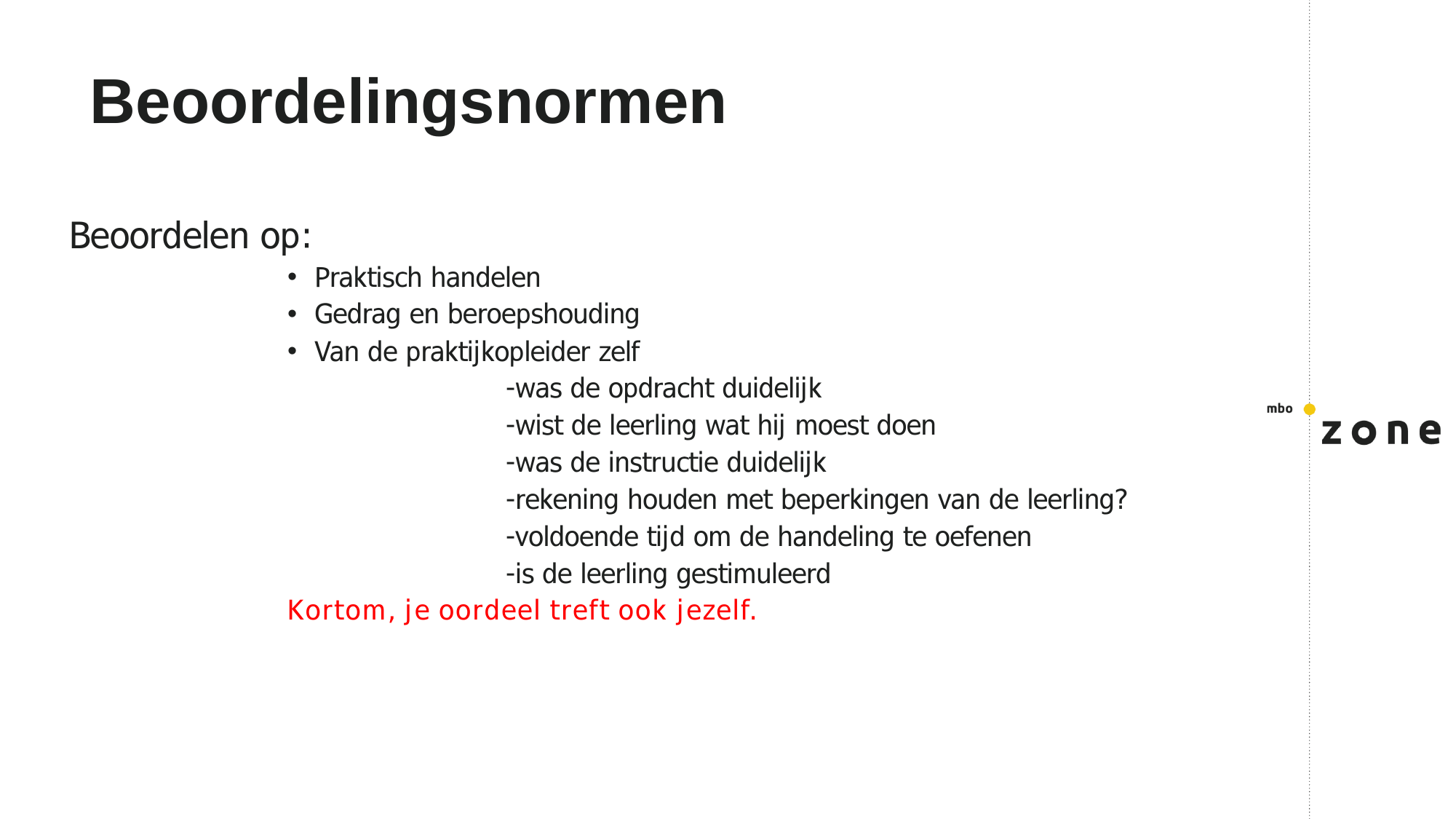

# Beoordelingsnormen

Beoordelen op:
Praktisch handelen
Gedrag en beroepshouding
Van de praktijkopleider zelf
		-was de opdracht duidelijk
		-wist de leerling wat hij moest doen
		-was de instructie duidelijk
		-rekening houden met beperkingen van de leerling?
		-voldoende tijd om de handeling te oefenen
		-is de leerling gestimuleerd
Kortom, je oordeel treft ook jezelf.